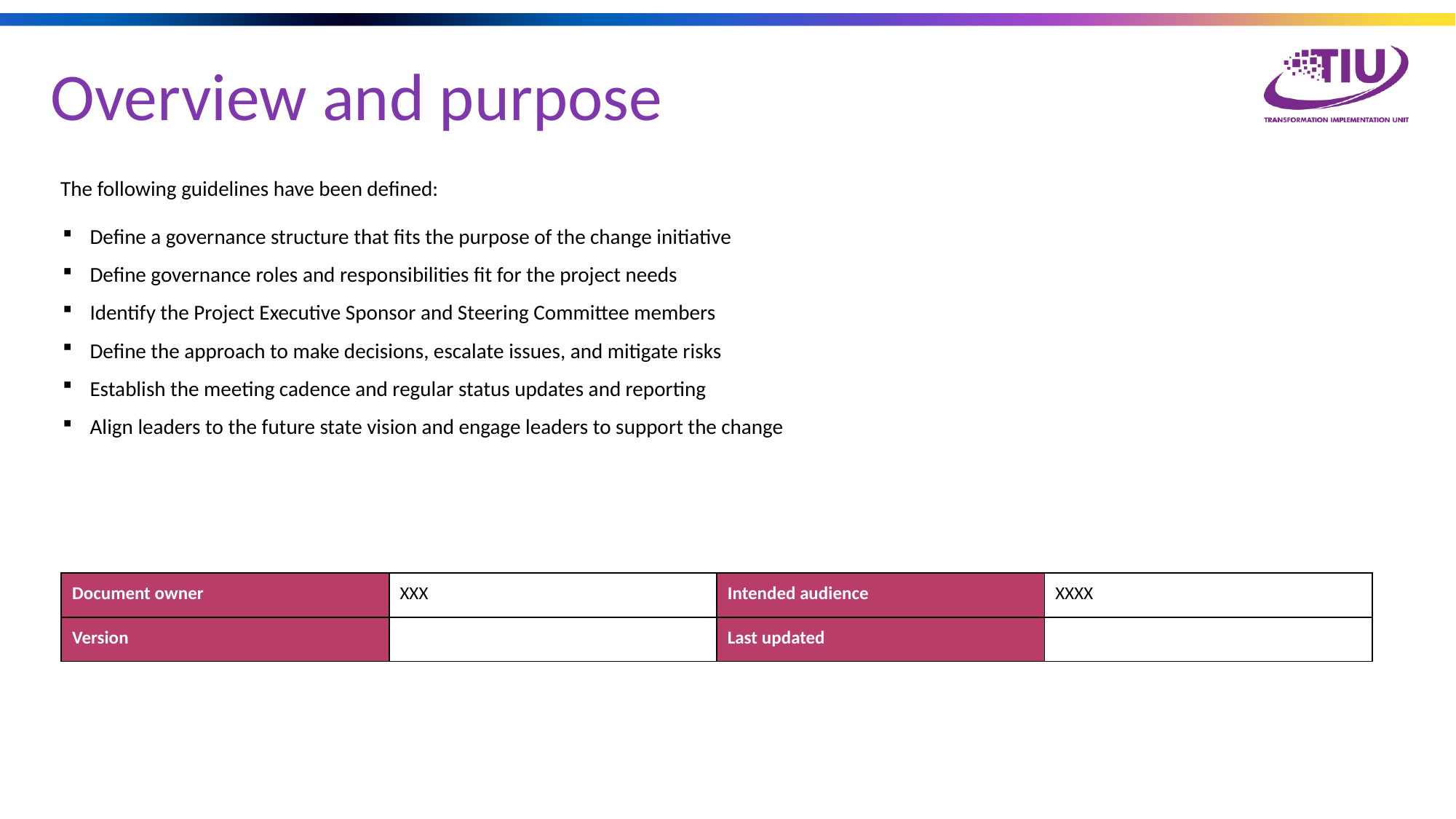

Overview and purpose
The following guidelines have been defined:
Define a governance structure that fits the purpose of the change initiative
Define governance roles and responsibilities fit for the project needs
Identify the Project Executive Sponsor and Steering Committee members
Define the approach to make decisions, escalate issues, and mitigate risks
Establish the meeting cadence and regular status updates and reporting
Align leaders to the future state vision and engage leaders to support the change
| Document owner | XXX | Intended audience | XXXX |
| --- | --- | --- | --- |
| Version |  | Last updated |  |